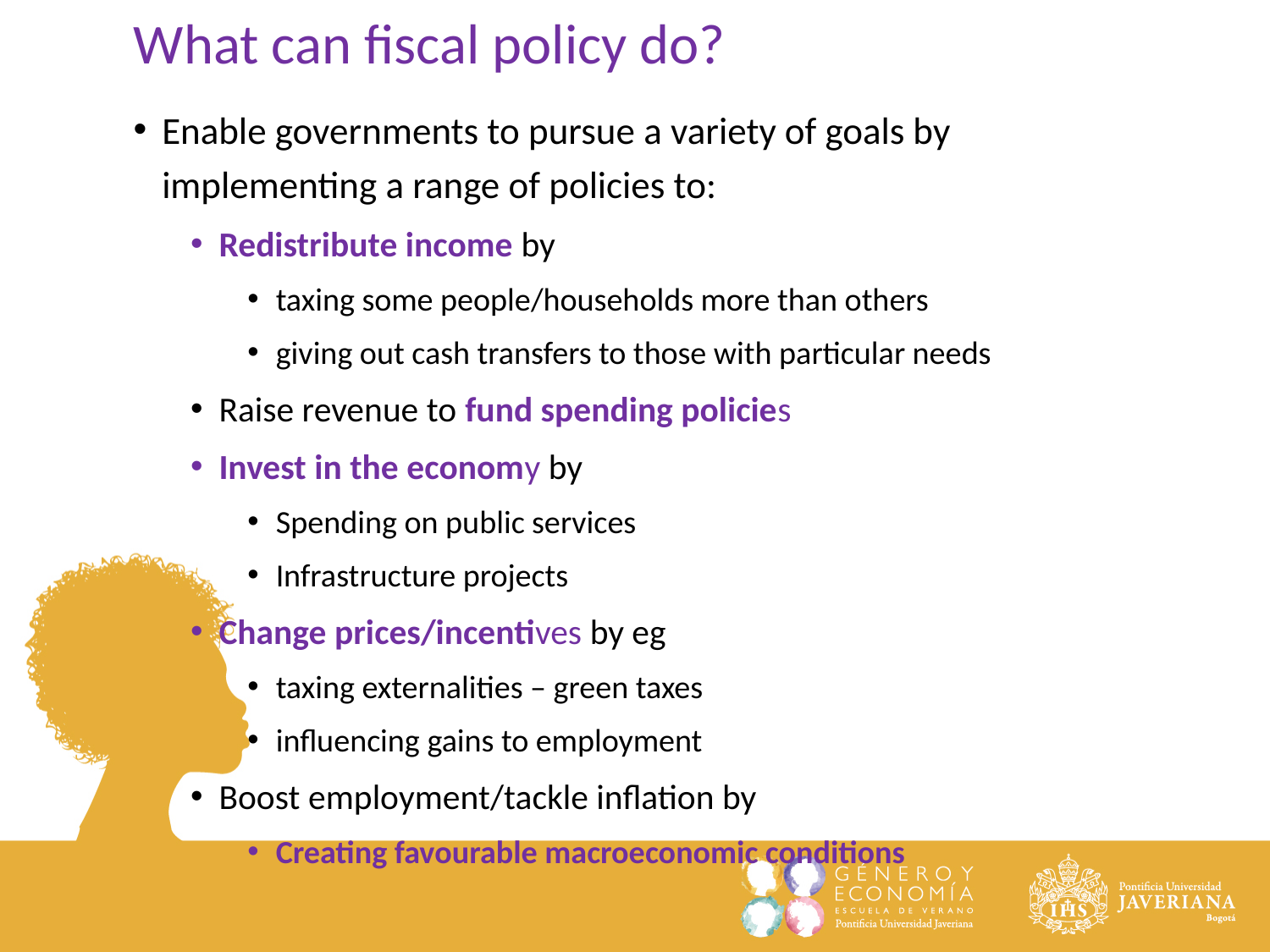

# What can fiscal policy do?
Enable governments to pursue a variety of goals by implementing a range of policies to:
Redistribute income by
taxing some people/households more than others
giving out cash transfers to those with particular needs
Raise revenue to fund spending policies
Invest in the economy by
Spending on public services
Infrastructure projects
Change prices/incentives by eg
taxing externalities – green taxes
influencing gains to employment
Boost employment/tackle inflation by
Creating favourable macroeconomic conditions